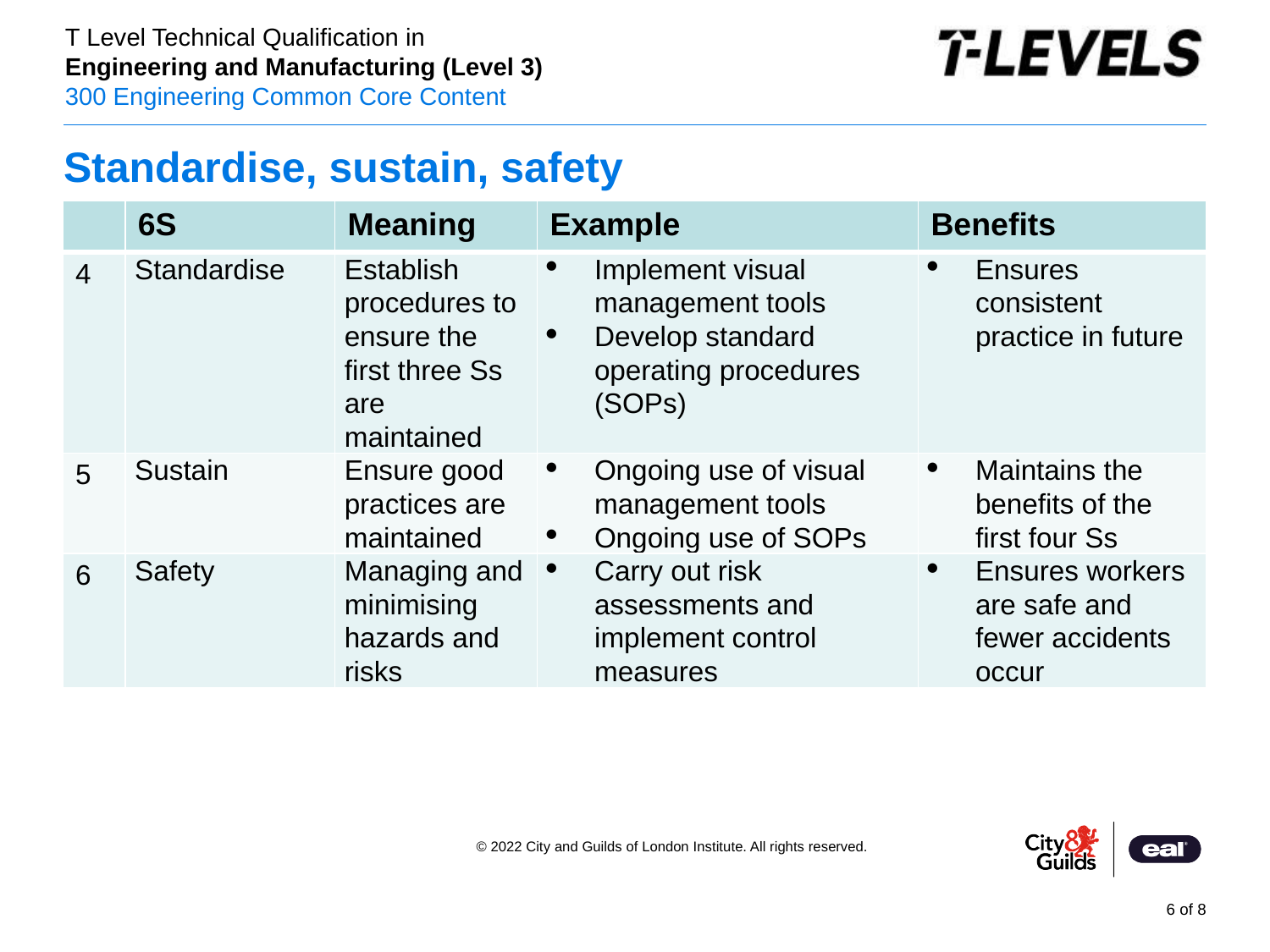

# Standardise, sustain, safety
|  | 6S | Meaning | Example | Benefits |
| --- | --- | --- | --- | --- |
| 4 | Standardise | Establish procedures to ensure the first three Ss are maintained | Implement visual management tools Develop standard operating procedures (SOPs) | Ensures consistent practice in future |
| 5 | Sustain | Ensure good practices are maintained | Ongoing use of visual management tools Ongoing use of SOPs | Maintains the benefits of the first four Ss |
| 6 | Safety | Managing and minimising hazards and risks | Carry out risk assessments and implement control measures | Ensures workers are safe and fewer accidents occur |